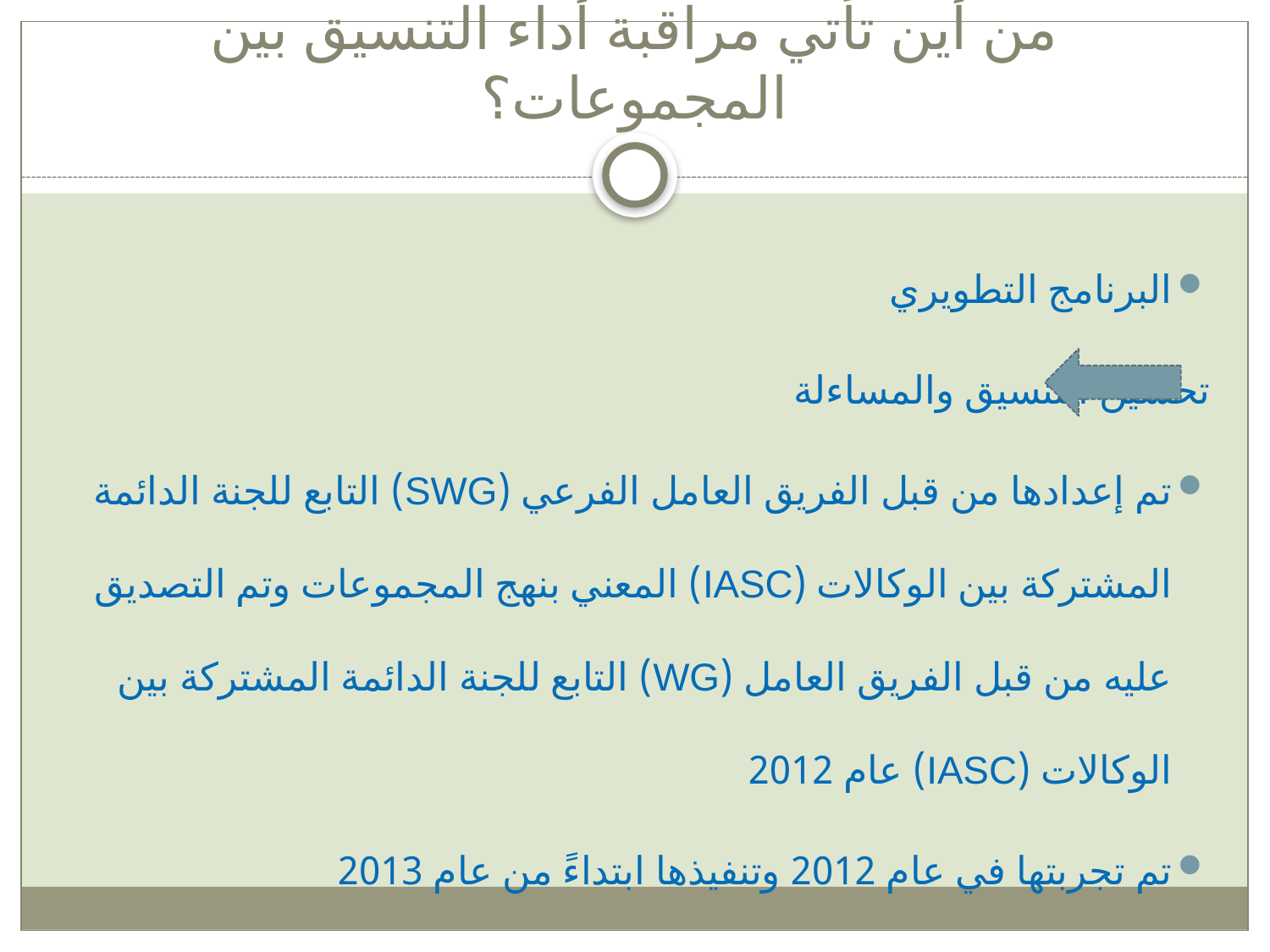

# من أين تأتي مراقبة أداء التنسيق بين المجموعات؟
البرنامج التطويري
تحسين التنسيق والمساءلة
تم إعدادها من قبل الفريق العامل الفرعي (SWG) التابع للجنة الدائمة المشتركة بين الوكالات (IASC) المعني بنهج المجموعات وتم التصديق عليه من قبل الفريق العامل (WG) التابع للجنة الدائمة المشتركة بين الوكالات (IASC) عام 2012
تم تجربتها في عام 2012 وتنفيذها ابتداءً من عام 2013